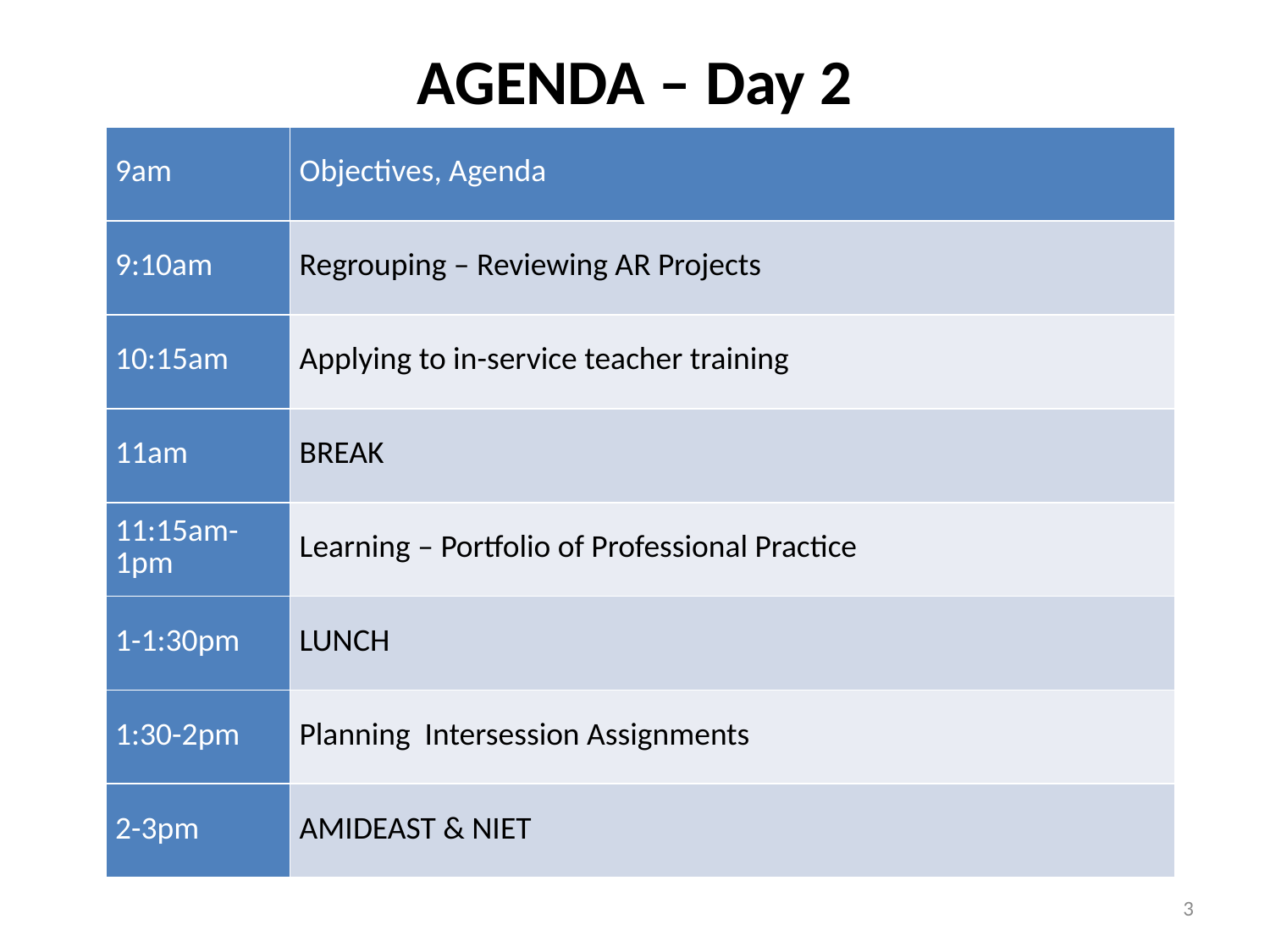

# AGENDA – Day 2
| 9am | Objectives, Agenda |
| --- | --- |
| 9:10am | Regrouping – Reviewing AR Projects |
| 10:15am | Applying to in-service teacher training |
| 11am | BREAK |
| 11:15am-1pm | Learning – Portfolio of Professional Practice |
| 1-1:30pm | LUNCH |
| 1:30-2pm | Planning Intersession Assignments |
| 2-3pm | AMIDEAST & NIET |
3